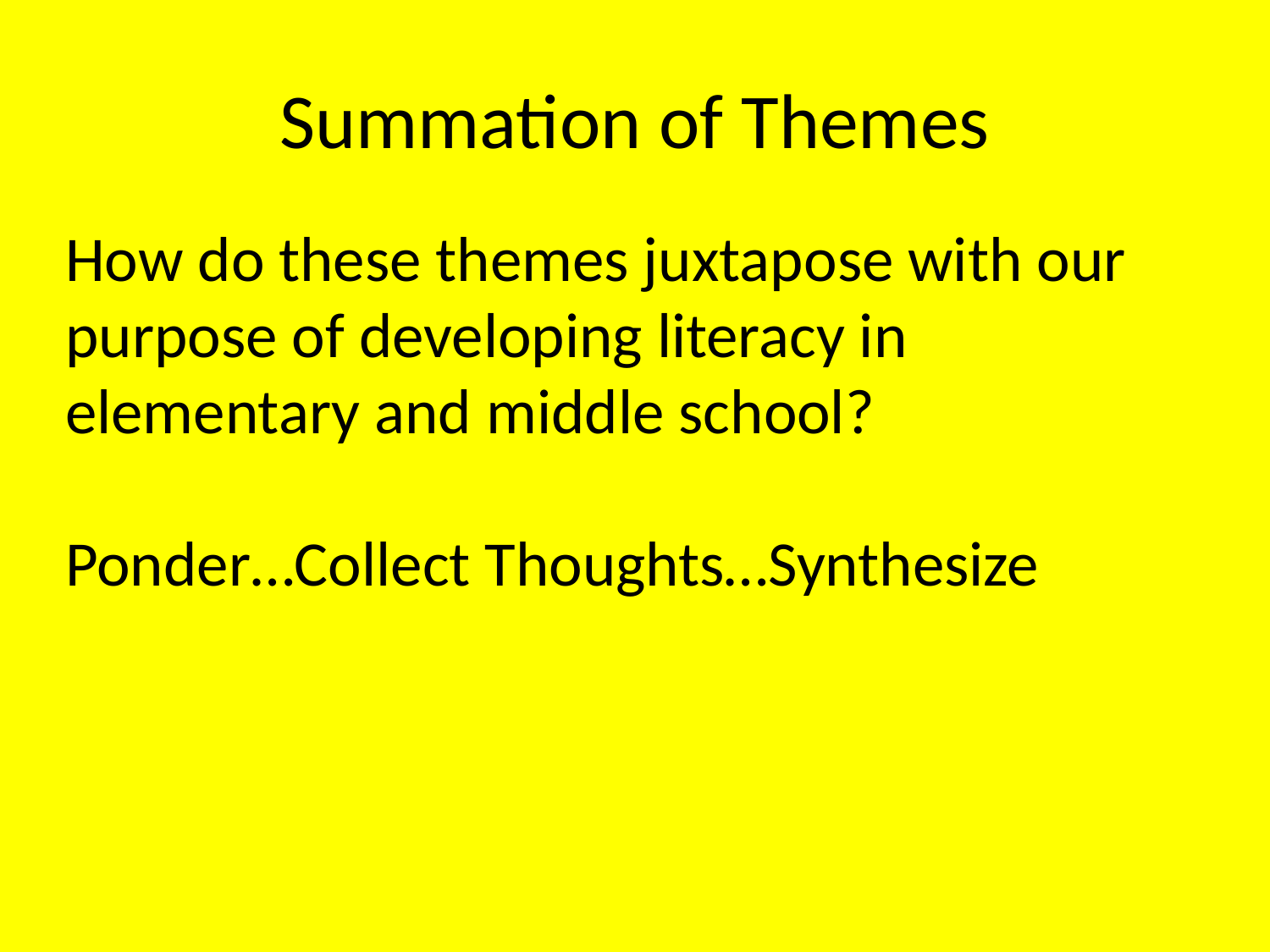

# Summation of Themes
How do these themes juxtapose with our purpose of developing literacy in elementary and middle school?

Ponder…Collect Thoughts…Synthesize